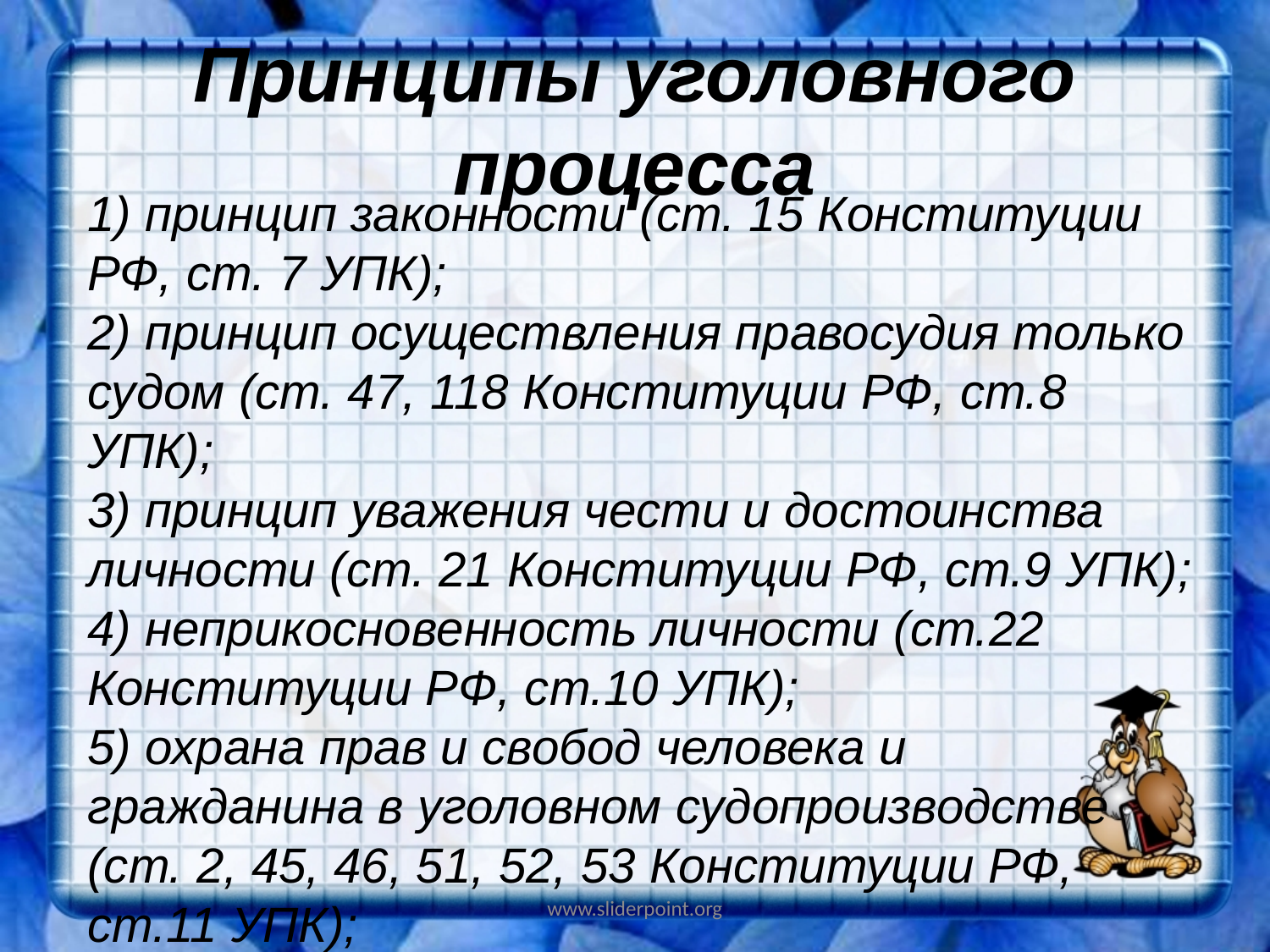

# Принципы уголовного процесса
1) принцип законности (ст. 15 Конституции РФ, ст. 7 УПК);
2) принцип осуществления правосудия только судом (ст. 47, 118 Конституции РФ, ст.8 УПК);
3) принцип уважения чести и достоинства личности (ст. 21 Конституции РФ, ст.9 УПК);
4) неприкосновенность личности (ст.22 Конституции РФ, ст.10 УПК);
5) охрана прав и свобод человека и гражданина в уголовном судопроизводстве (ст. 2, 45, 46, 51, 52, 53 Конституции РФ, ст.11 УПК);
6) неприкосновенность жилища (ст. 25 Конституции РФ, ст. 12 УПК);
www.sliderpoint.org